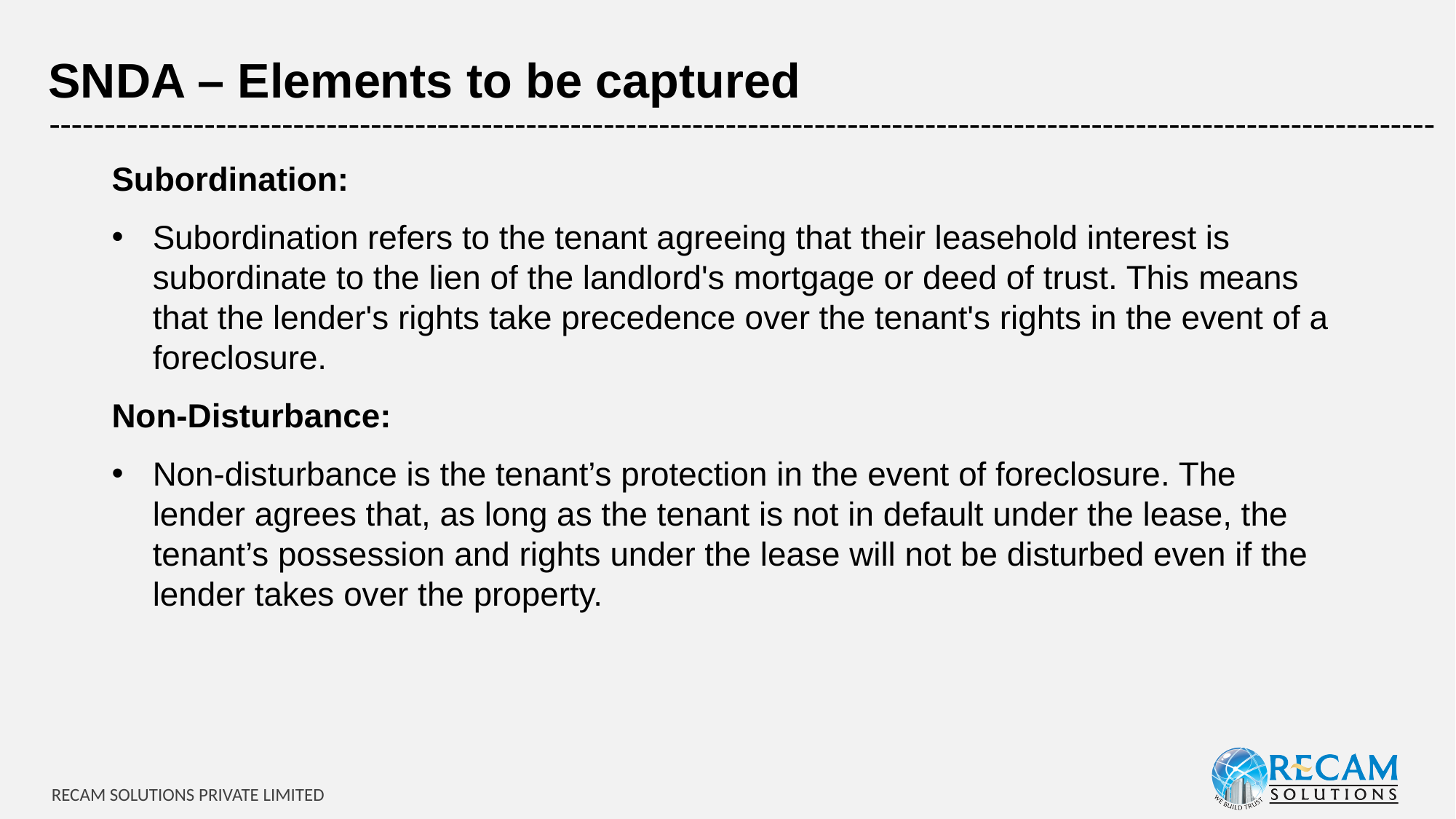

SNDA – Elements to be captured
-----------------------------------------------------------------------------------------------------------------------------
Subordination:
Subordination refers to the tenant agreeing that their leasehold interest is subordinate to the lien of the landlord's mortgage or deed of trust. This means that the lender's rights take precedence over the tenant's rights in the event of a foreclosure.
Non-Disturbance:
Non-disturbance is the tenant’s protection in the event of foreclosure. The lender agrees that, as long as the tenant is not in default under the lease, the tenant’s possession and rights under the lease will not be disturbed even if the lender takes over the property.
RECAM SOLUTIONS PRIVATE LIMITED